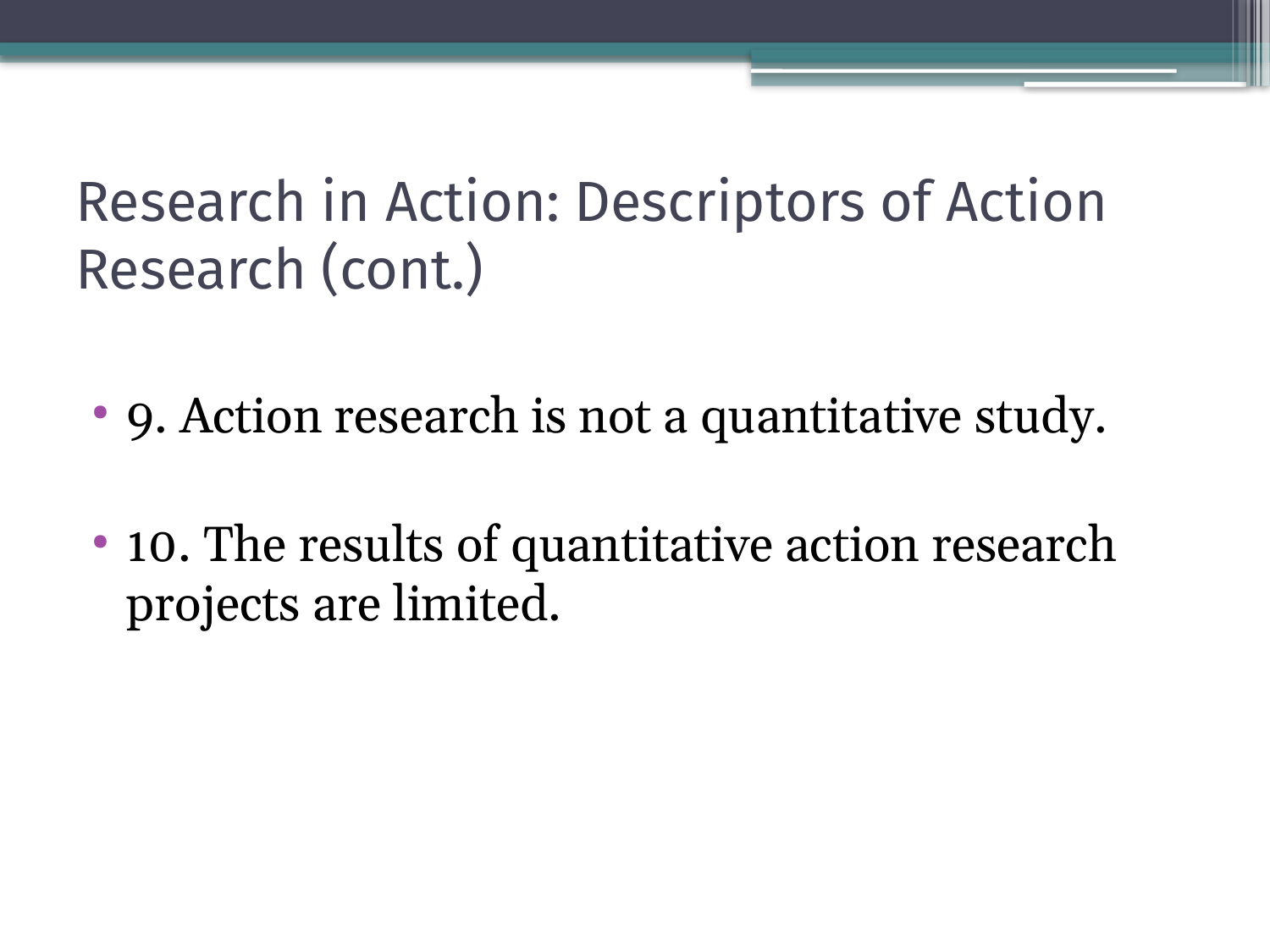

# Research in Action: Descriptors of Action Research (cont.)

9. Action research is not a quantitative study.

10. The results of quantitative action research projects are limited.